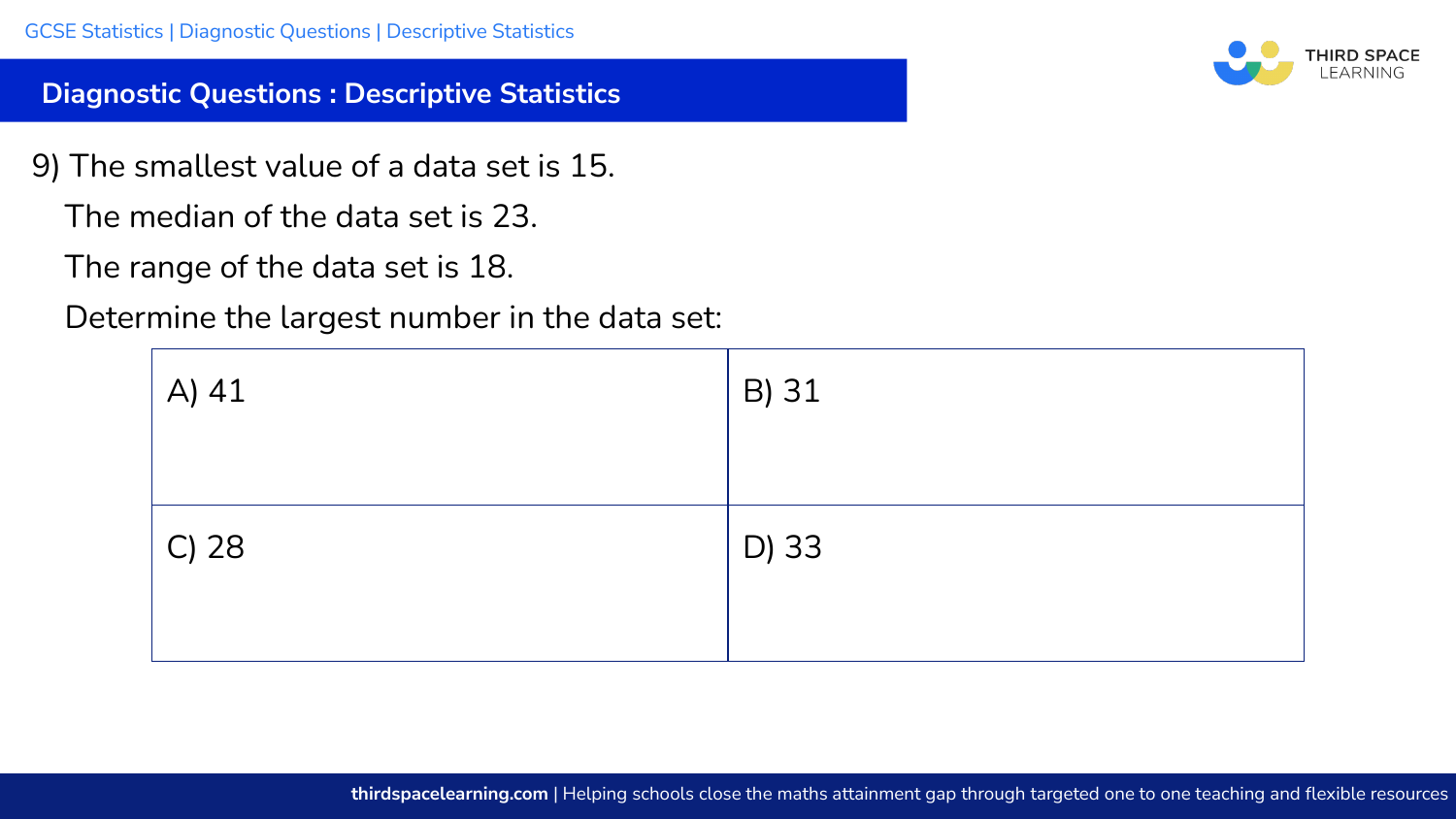

Diagnostic Questions : Descriptive Statistics
| 9) The smallest value of a data set is 15. The median of the data set is 23. The range of the data set is 18. Determine the largest number in the data set: |
| --- |
| A) 41 | B) 31 |
| --- | --- |
| C) 28 | D) 33 |